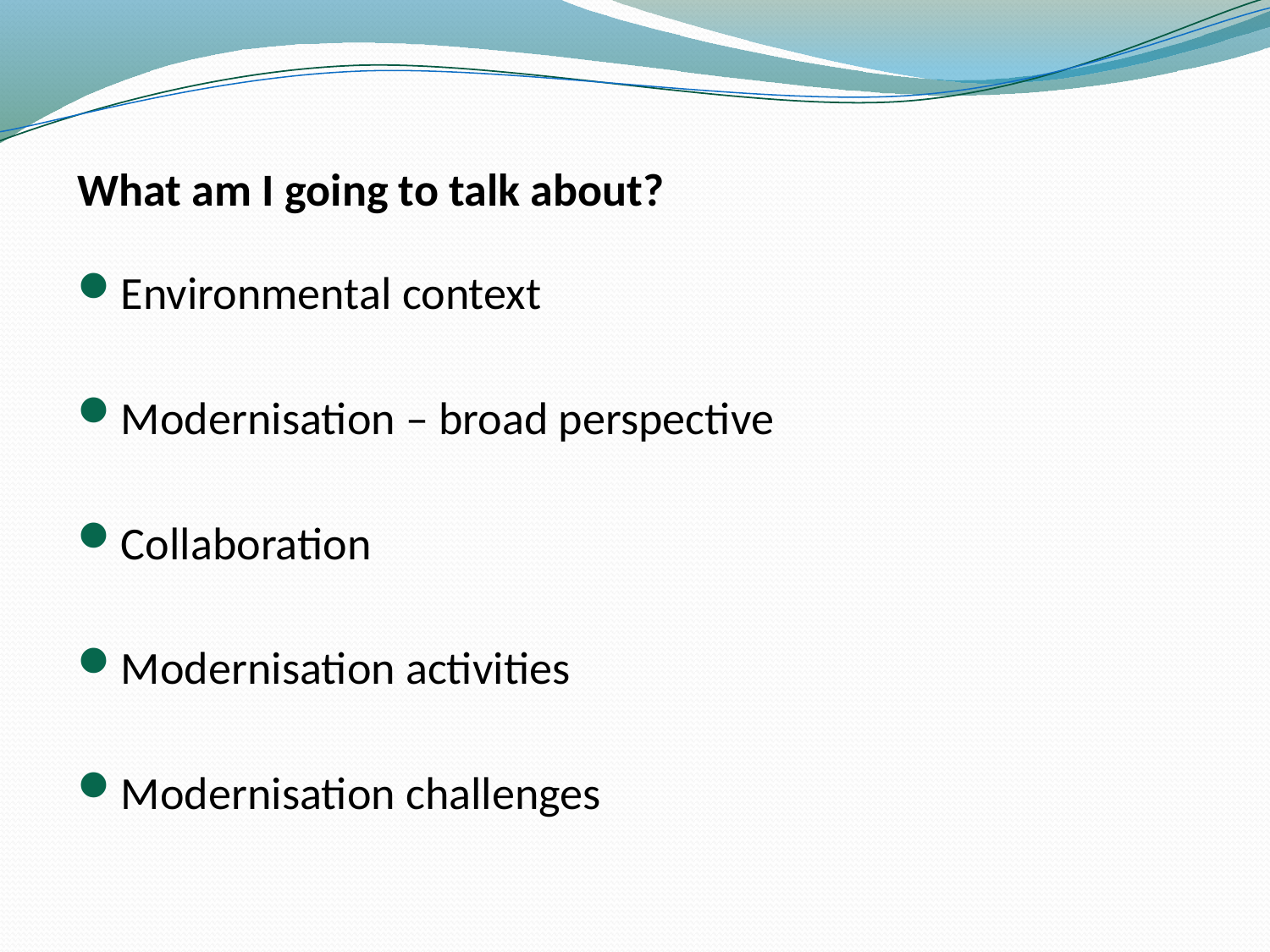

#
What am I going to talk about?
Environmental context
Modernisation – broad perspective
Collaboration
Modernisation activities
Modernisation challenges